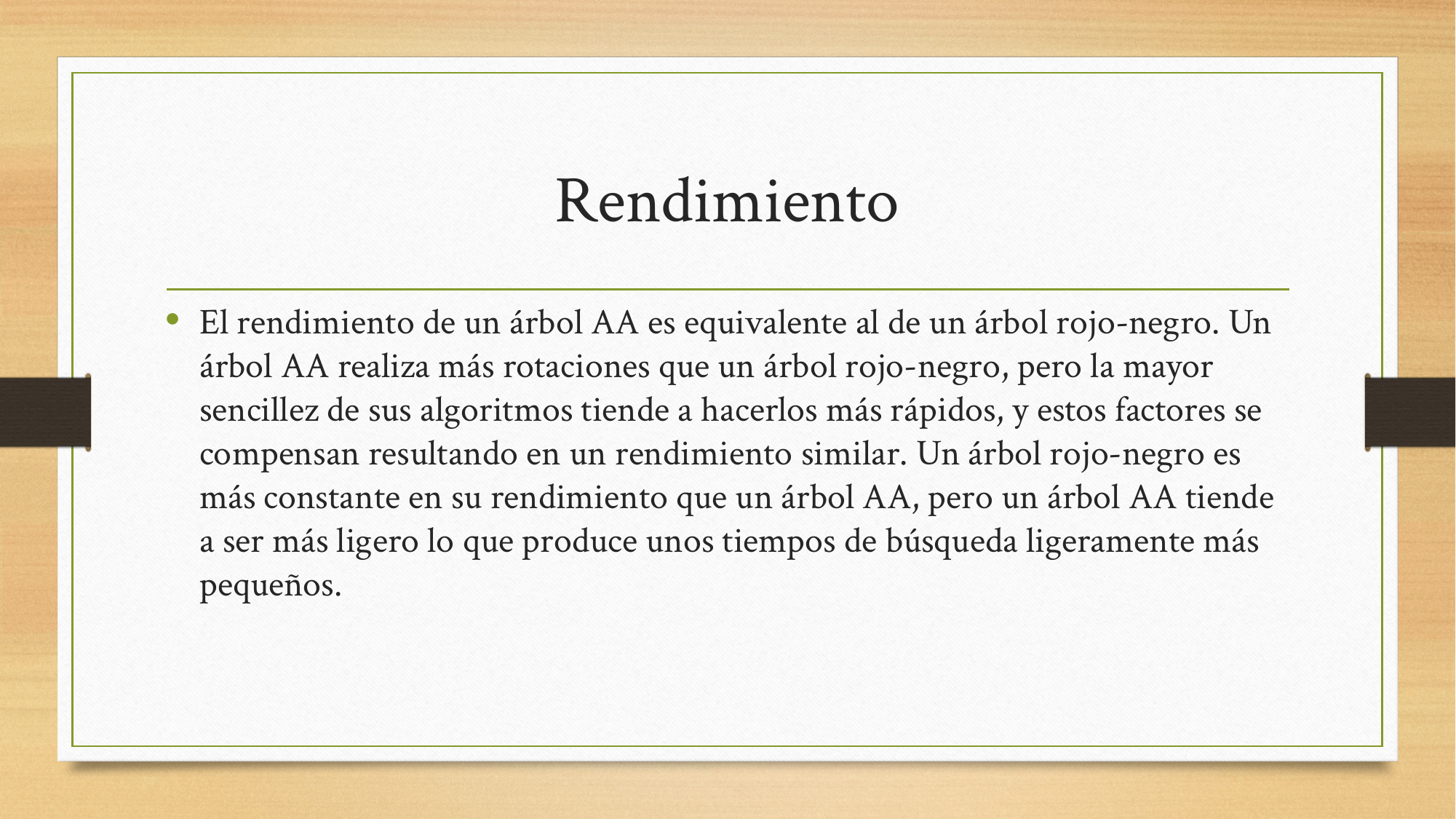

# Rendimiento
El rendimiento de un árbol AA es equivalente al de un árbol rojo-negro. Un árbol AA realiza más rotaciones que un árbol rojo-negro, pero la mayor sencillez de sus algoritmos tiende a hacerlos más rápidos, y estos factores se compensan resultando en un rendimiento similar. Un árbol rojo-negro es más constante en su rendimiento que un árbol AA, pero un árbol AA tiende a ser más ligero lo que produce unos tiempos de búsqueda ligeramente más pequeños.